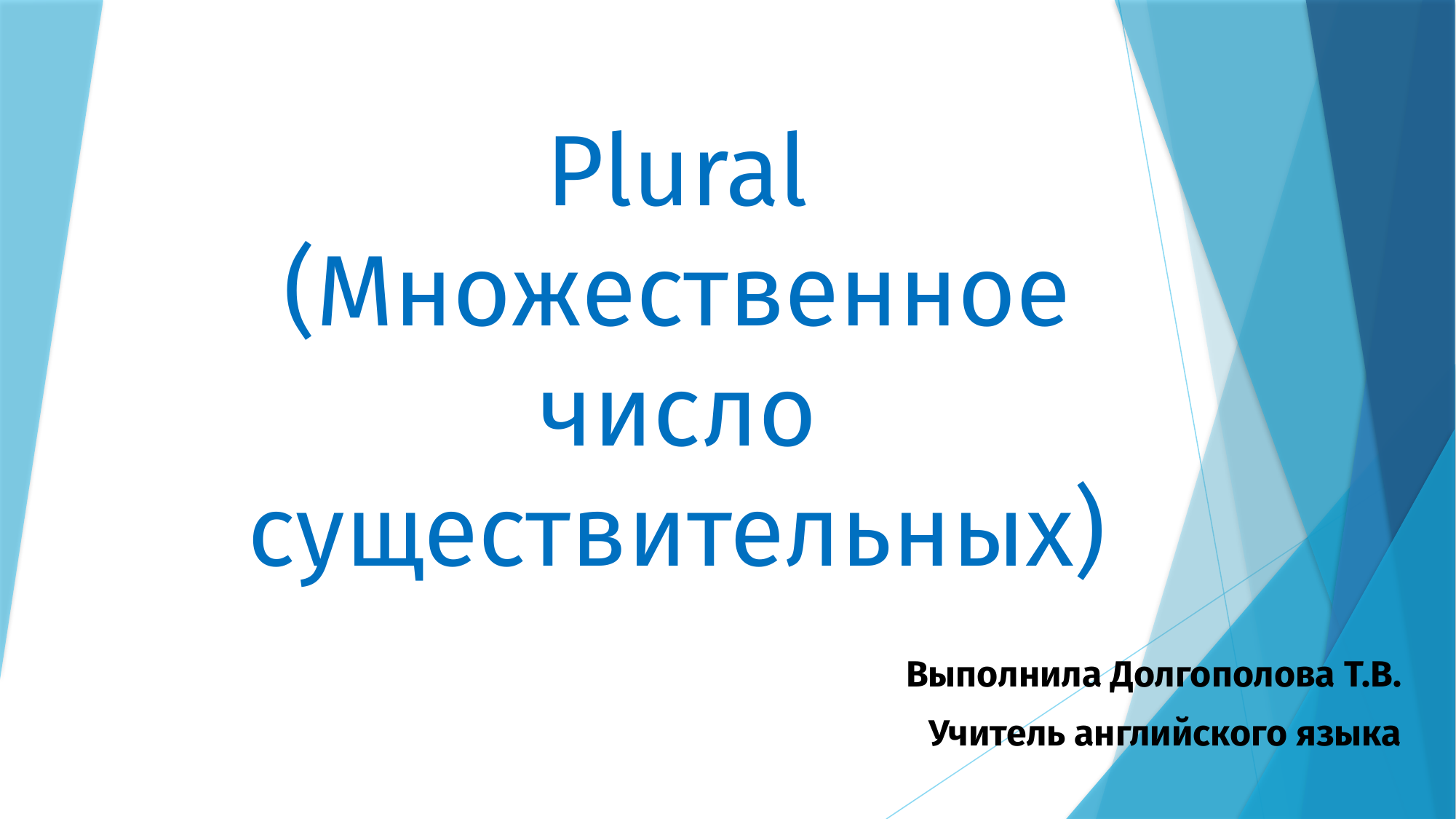

# Plural (Множественное число существительных)
Выполнила Долгополова Т.В.
Учитель английского языка